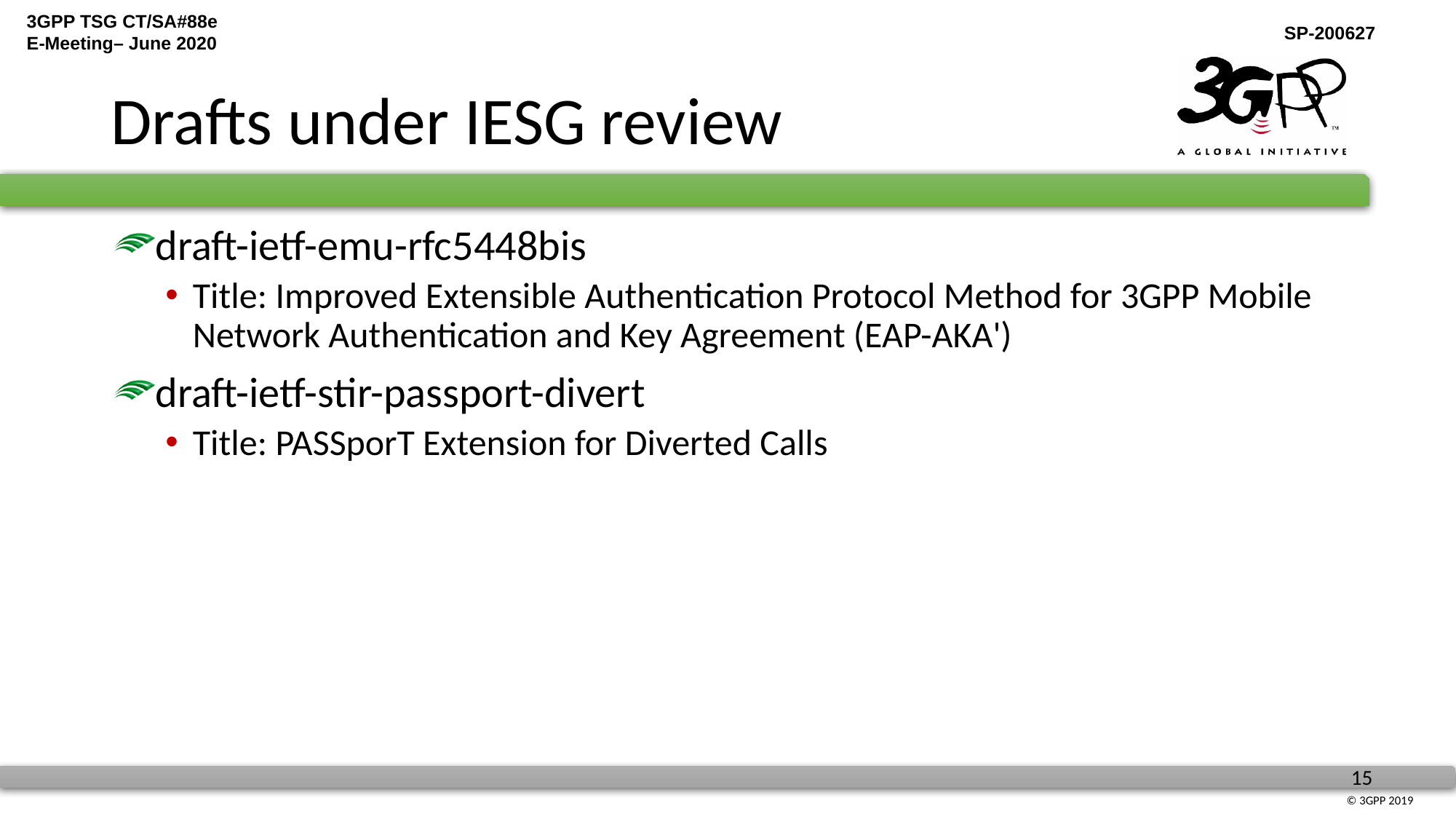

# Drafts under IESG review
draft-ietf-emu-rfc5448bis
Title: Improved Extensible Authentication Protocol Method for 3GPP Mobile Network Authentication and Key Agreement (EAP-AKA')
draft-ietf-stir-passport-divert
Title: PASSporT Extension for Diverted Calls